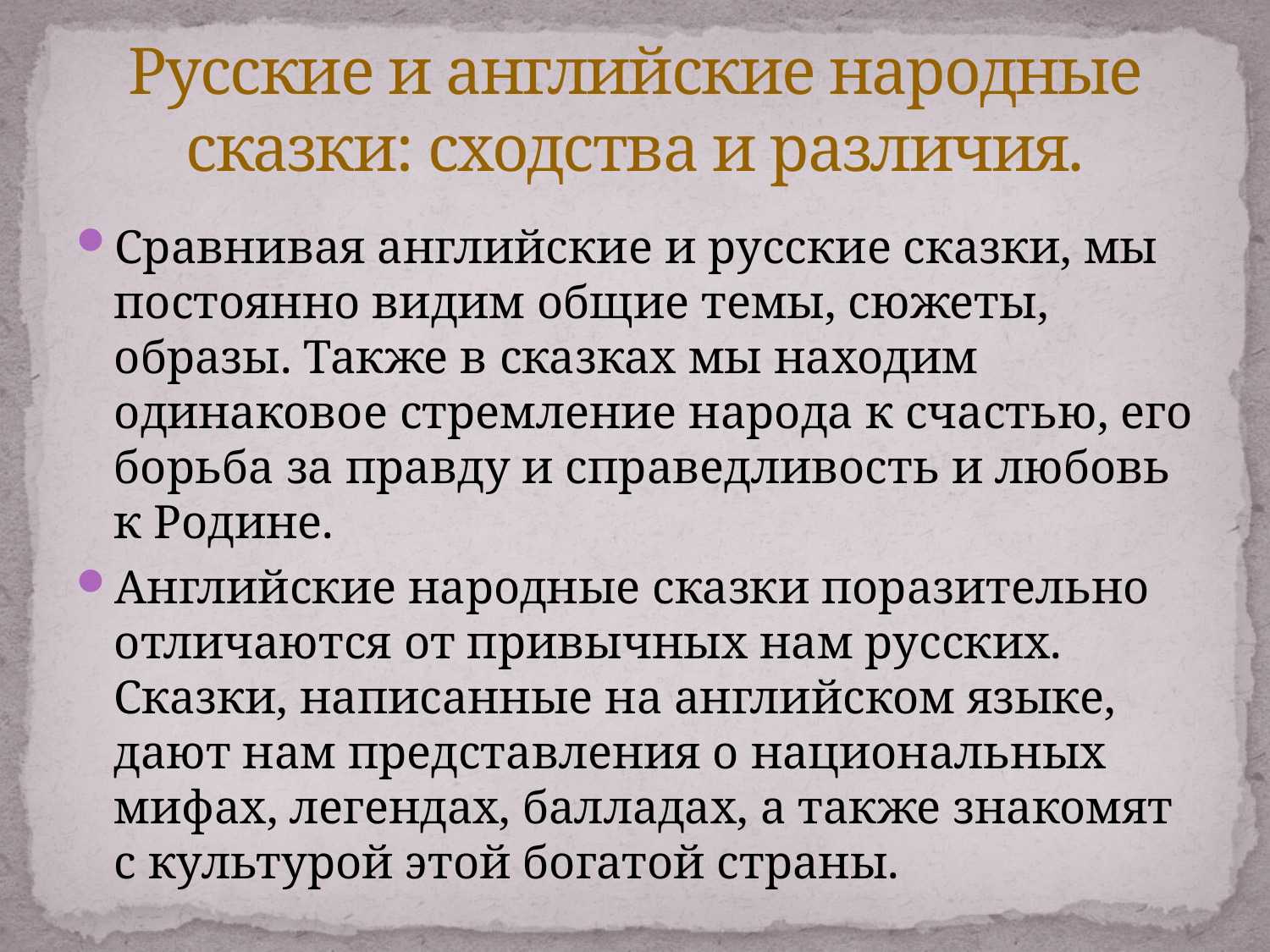

# Русские и английские народные сказки: сходства и различия.
Сравнивая английские и русские сказки, мы постоянно видим общие темы, сюжеты, образы. Также в сказках мы находим одинаковое стремление народа к счастью, его борьба за правду и справедливость и любовь к Родине.
Английские народные сказки поразительно отличаются от привычных нам русских. Сказки, написанные на английском языке, дают нам представления о национальных мифах, легендах, балладах, а также знакомят с культурой этой богатой страны.